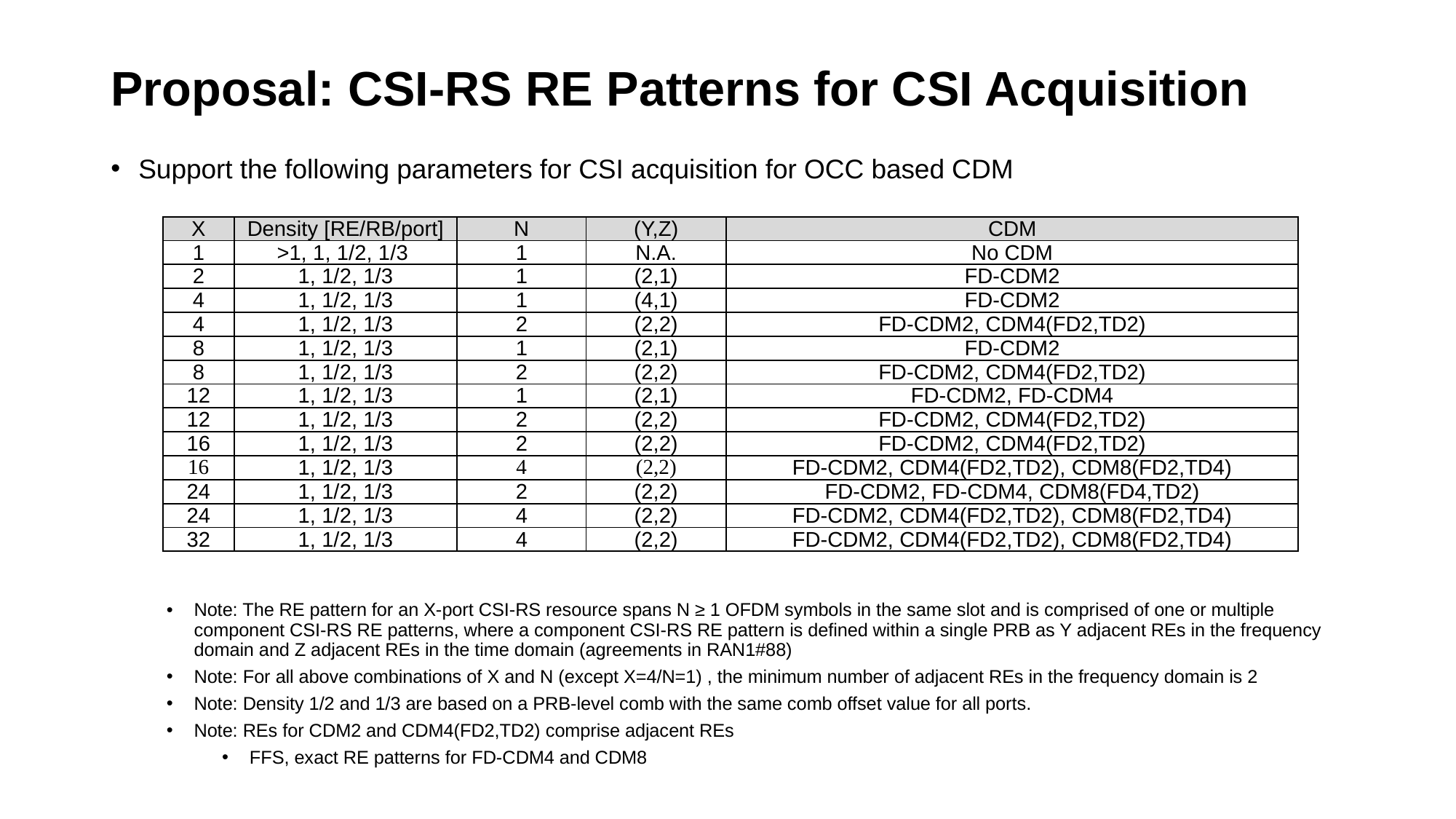

# Proposal: CSI-RS RE Patterns for CSI Acquisition
Support the following parameters for CSI acquisition for OCC based CDM

Note: The RE pattern for an X-port CSI-RS resource spans N ≥ 1 OFDM symbols in the same slot and is comprised of one or multiple component CSI-RS RE patterns, where a component CSI-RS RE pattern is defined within a single PRB as Y adjacent REs in the frequency domain and Z adjacent REs in the time domain (agreements in RAN1#88)
Note: For all above combinations of X and N (except X=4/N=1) , the minimum number of adjacent REs in the frequency domain is 2
Note: Density 1/2 and 1/3 are based on a PRB-level comb with the same comb offset value for all ports.
Note: REs for CDM2 and CDM4(FD2,TD2) comprise adjacent REs
FFS, exact RE patterns for FD-CDM4 and CDM8
| X | Density [RE/RB/port] | N | (Y,Z) | CDM |
| --- | --- | --- | --- | --- |
| 1 | >1, 1, 1/2, 1/3 | 1 | N.A. | No CDM |
| 2 | 1, 1/2, 1/3 | 1 | (2,1) | FD-CDM2 |
| 4 | 1, 1/2, 1/3 | 1 | (4,1) | FD-CDM2 |
| 4 | 1, 1/2, 1/3 | 2 | (2,2) | FD-CDM2, CDM4(FD2,TD2) |
| 8 | 1, 1/2, 1/3 | 1 | (2,1) | FD-CDM2 |
| 8 | 1, 1/2, 1/3 | 2 | (2,2) | FD-CDM2, CDM4(FD2,TD2) |
| 12 | 1, 1/2, 1/3 | 1 | (2,1) | FD-CDM2, FD-CDM4 |
| 12 | 1, 1/2, 1/3 | 2 | (2,2) | FD-CDM2, CDM4(FD2,TD2) |
| 16 | 1, 1/2, 1/3 | 2 | (2,2) | FD-CDM2, CDM4(FD2,TD2) |
| 16 | 1, 1/2, 1/3 | 4 | (2,2) | FD-CDM2, CDM4(FD2,TD2), CDM8(FD2,TD4) |
| 24 | 1, 1/2, 1/3 | 2 | (2,2) | FD-CDM2, FD-CDM4, CDM8(FD4,TD2) |
| 24 | 1, 1/2, 1/3 | 4 | (2,2) | FD-CDM2, CDM4(FD2,TD2), CDM8(FD2,TD4) |
| 32 | 1, 1/2, 1/3 | 4 | (2,2) | FD-CDM2, CDM4(FD2,TD2), CDM8(FD2,TD4) |